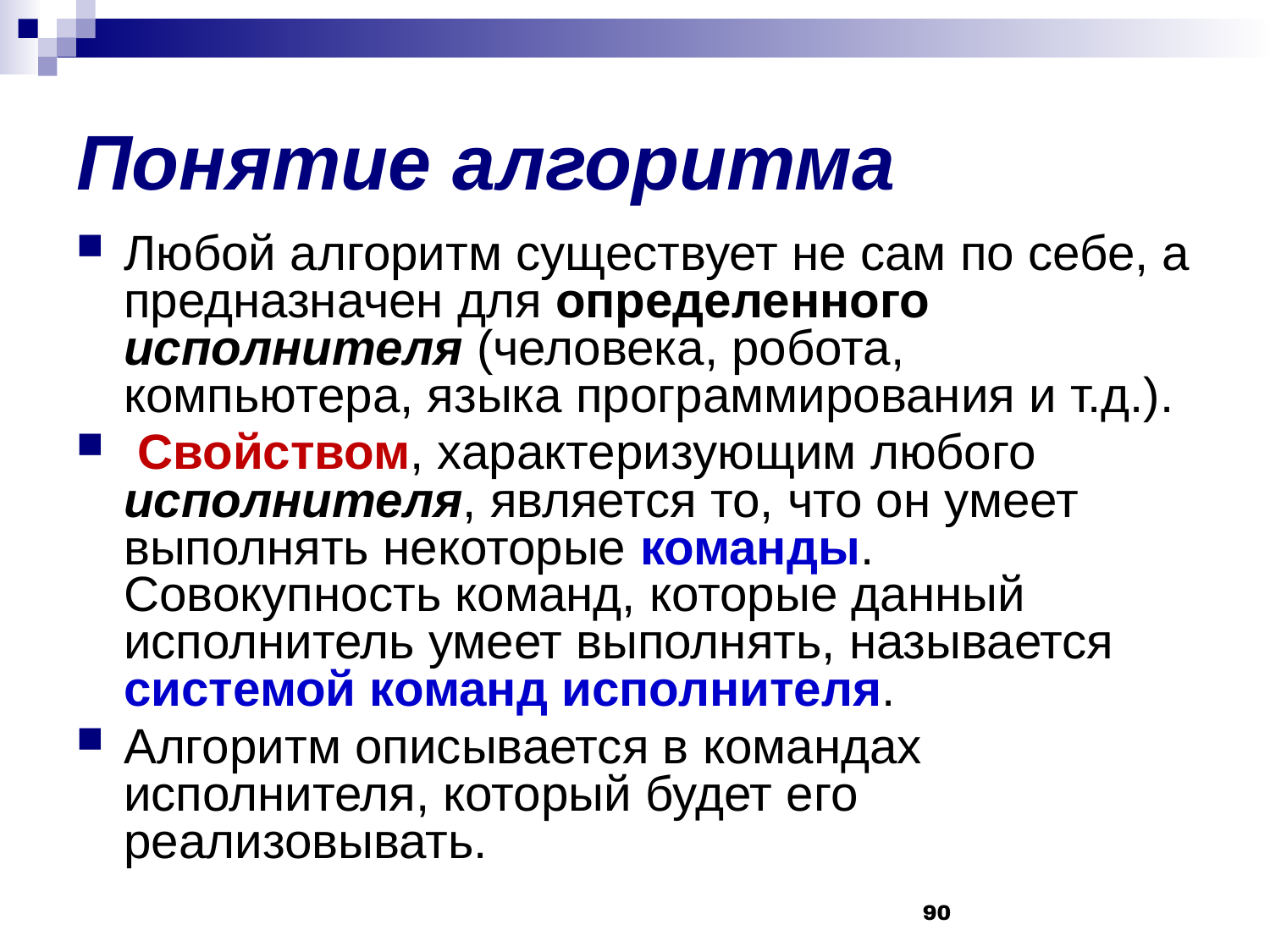

# Понятие алгоритма
Любой алгоритм существует не сам по себе, а предназначен для определенного исполнителя (человека, робота, компьютера, языка программирования и т.д.).
 Свойством, характеризующим любого исполнителя, является то, что он умеет выполнять некоторые команды. Совокупность команд, которые данный исполнитель умеет выполнять, называется системой команд исполнителя.
Алгоритм описывается в командах исполнителя, который будет его реализовывать.
90